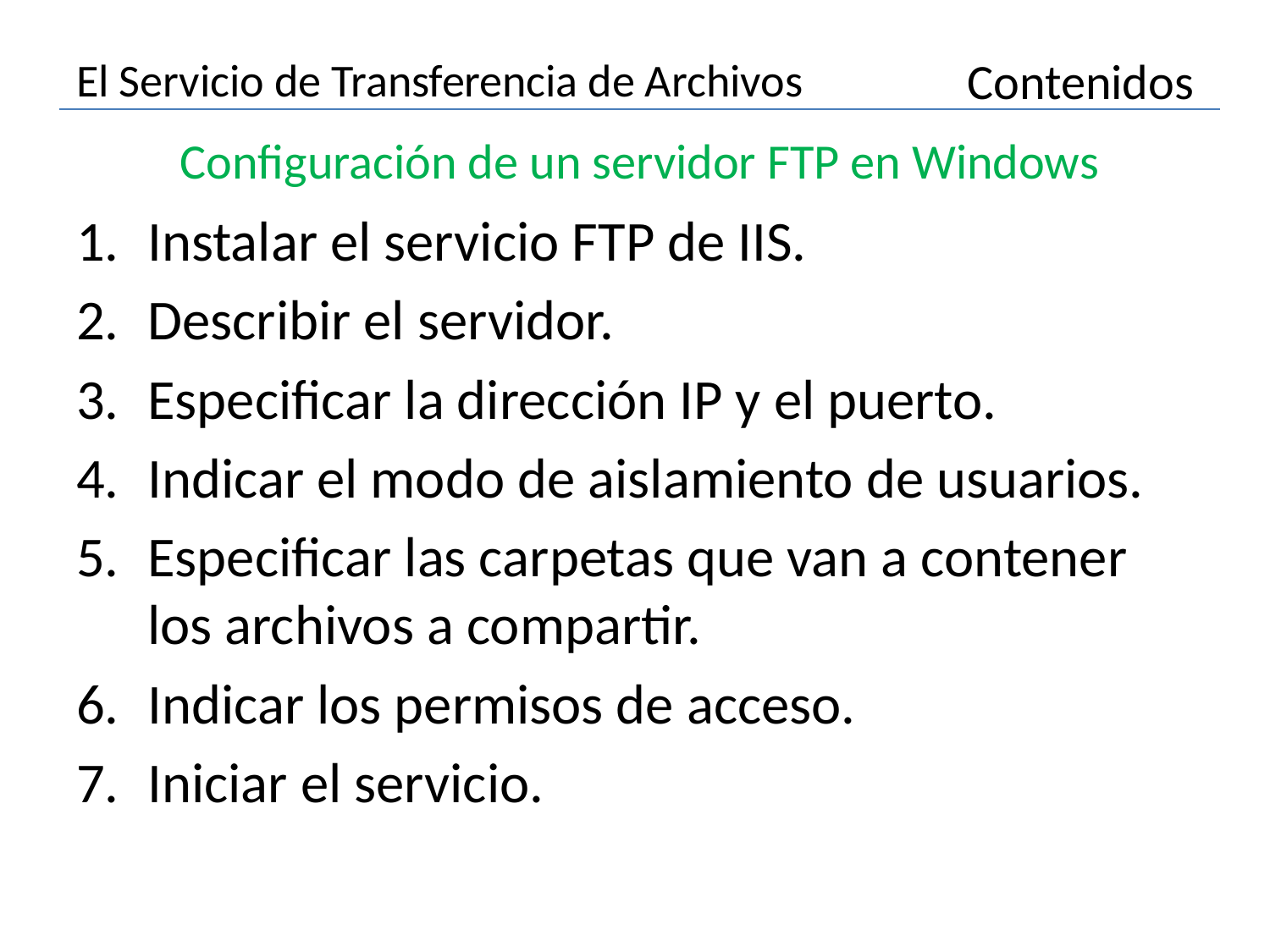

# El Servicio de Transferencia de Archivos
Contenidos
Configuración de un servidor FTP en Windows
Instalar el servicio FTP de IIS.
Describir el servidor.
Especificar la dirección IP y el puerto.
Indicar el modo de aislamiento de usuarios.
Especificar las carpetas que van a contener los archivos a compartir.
Indicar los permisos de acceso.
Iniciar el servicio.